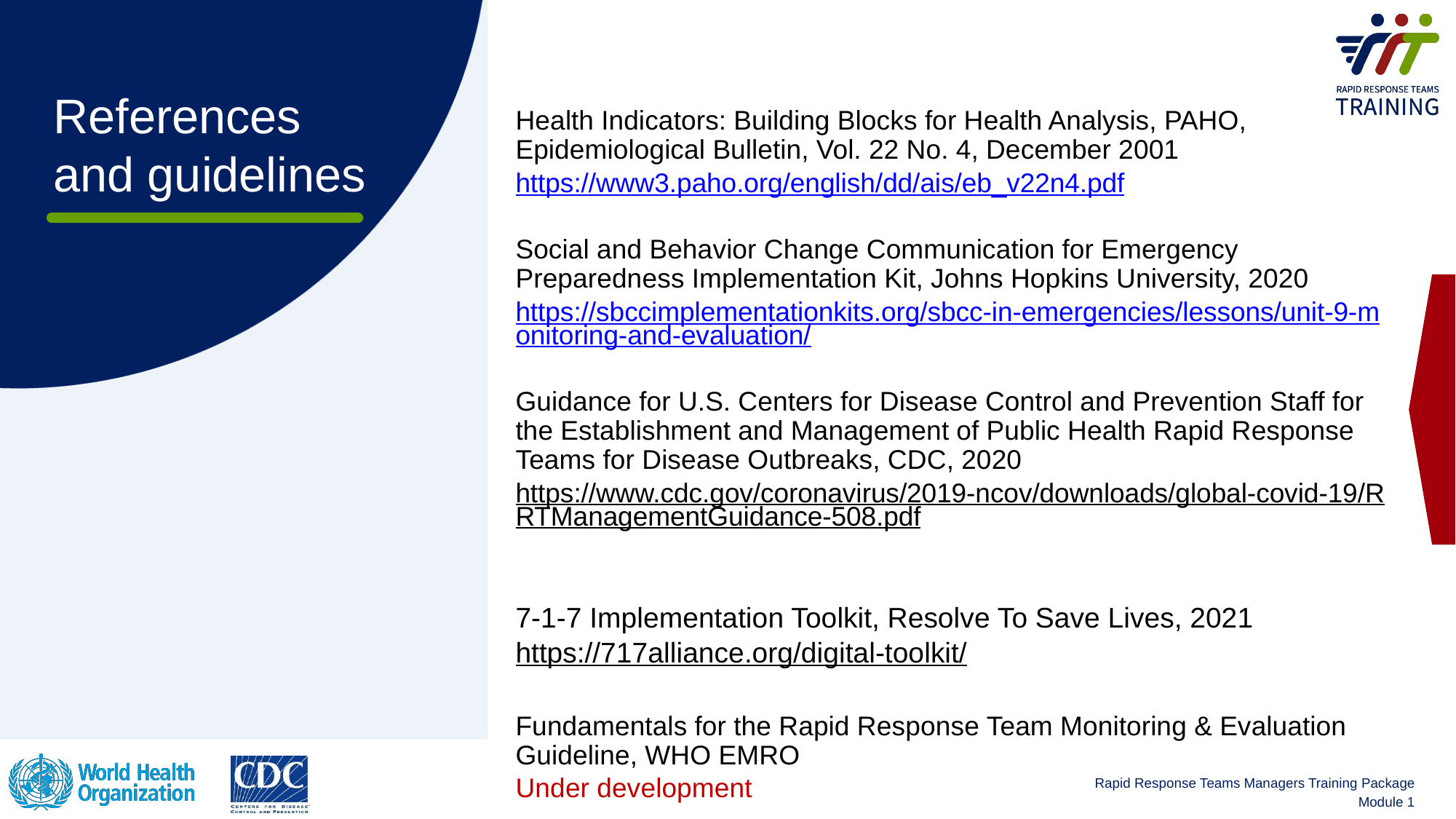

Health Indicators: Building Blocks for Health Analysis, PAHO, Epidemiological Bulletin, Vol. 22 No. 4, December 2001
https://www3.paho.org/english/dd/ais/eb_v22n4.pdf

Social and Behavior Change Communication for Emergency Preparedness Implementation Kit, Johns Hopkins University, 2020
https://sbccimplementationkits.org/sbcc-in-emergencies/lessons/unit-9-monitoring-and-evaluation/

Guidance for U.S. Centers for Disease Control and Prevention Staff for the Establishment and Management of Public Health Rapid Response Teams for Disease Outbreaks, CDC, 2020
https://www.cdc.gov/coronavirus/2019-ncov/downloads/global-covid-19/RRTManagementGuidance-508.pdf

7-1-7 Implementation Toolkit, Resolve To Save Lives, 2021
https://717alliance.org/digital-toolkit/

Fundamentals for the Rapid Response Team Monitoring & Evaluation Guideline, WHO EMRO
Under development